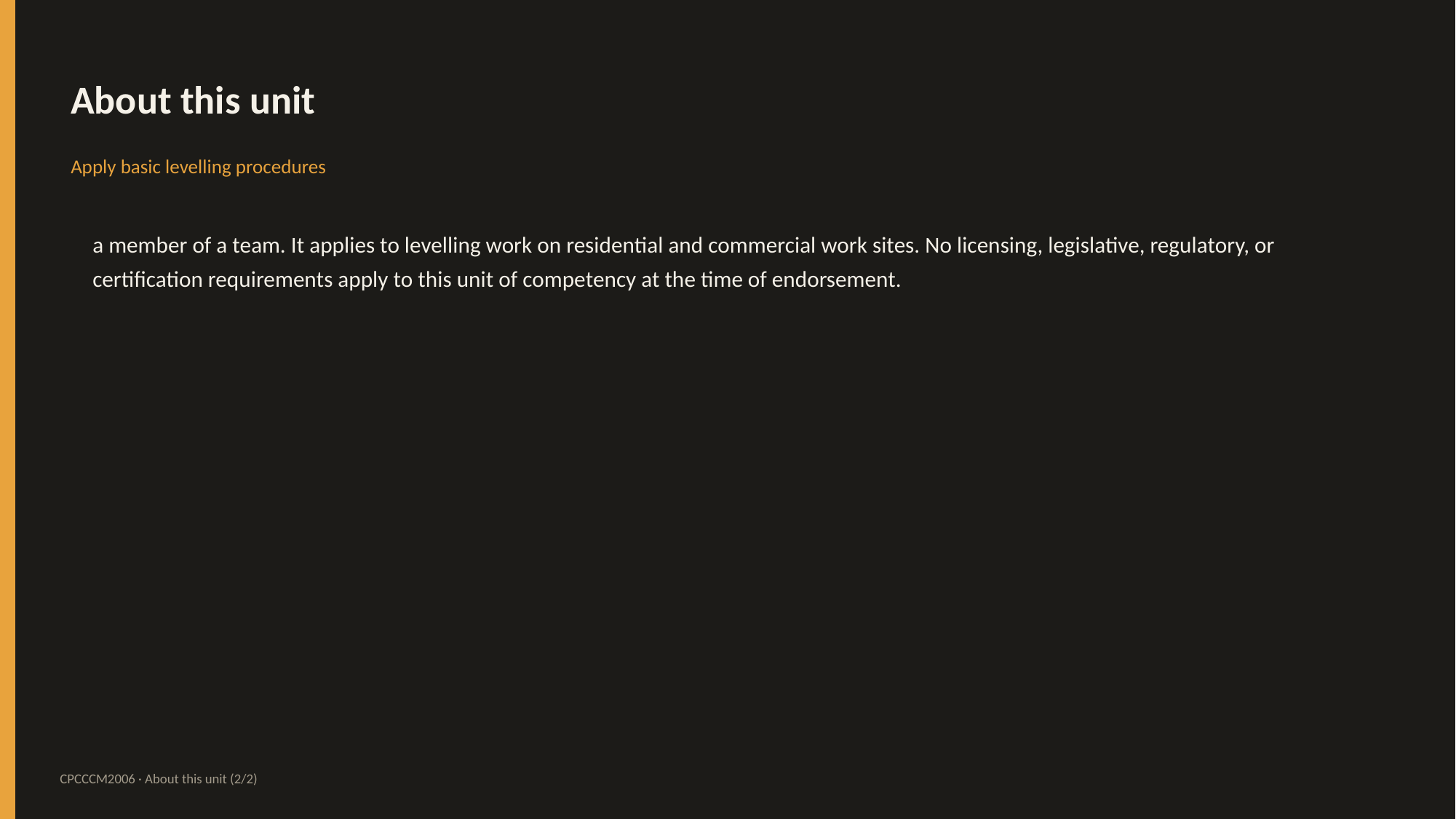

About this unit
Apply basic levelling procedures
a member of a team. It applies to levelling work on residential and commercial work sites. No licensing, legislative, regulatory, or certification requirements apply to this unit of competency at the time of endorsement.
CPCCCM2006 · About this unit (2/2)